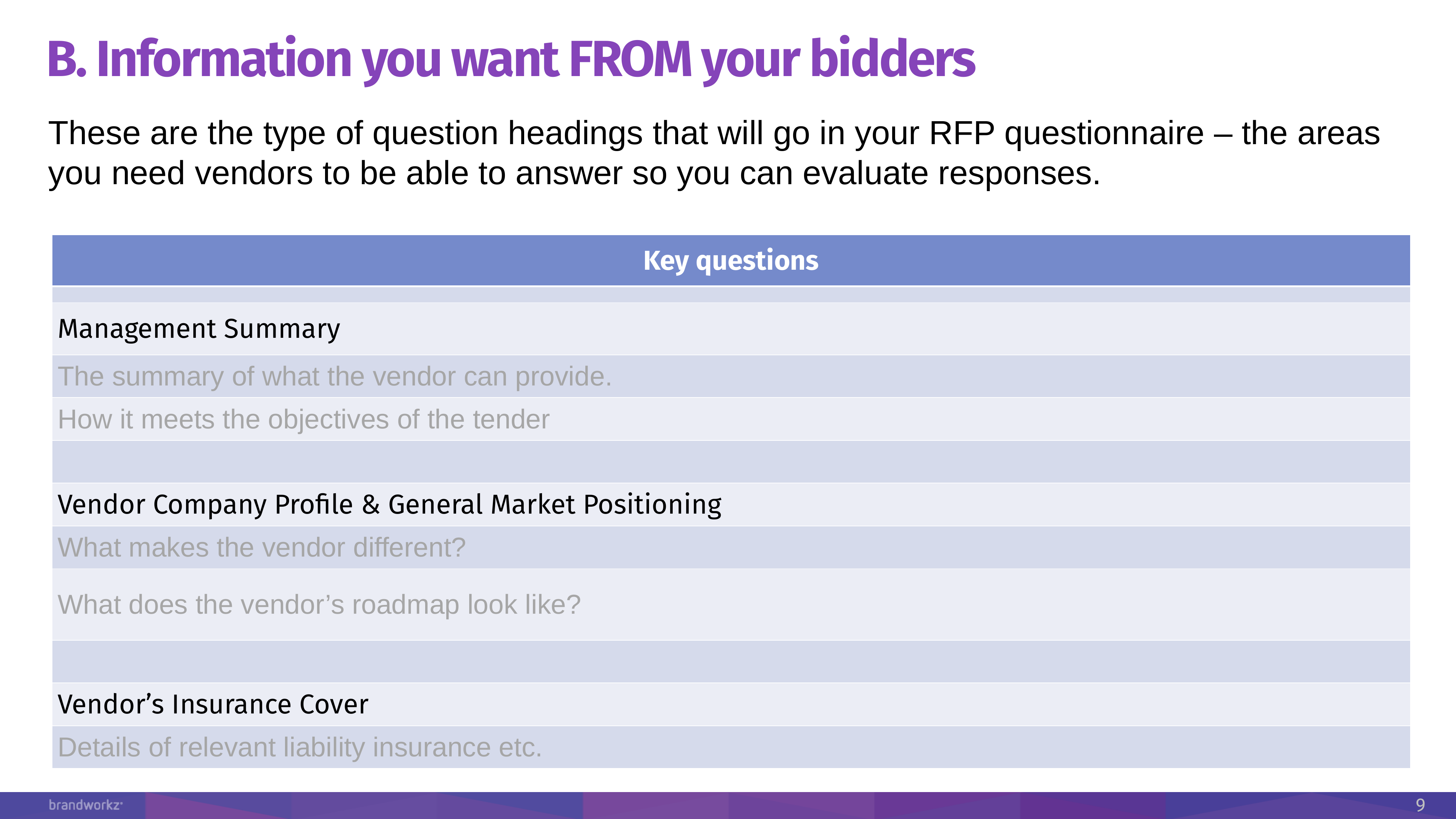

# B. Information you want FROM your bidders
These are the type of question headings that will go in your RFP questionnaire – the areas you need vendors to be able to answer so you can evaluate responses.
| Key questions |
| --- |
|  |
| Management Summary |
| The summary of what the vendor can provide. |
| How it meets the objectives of the tender |
|  |
| Vendor Company Profile & General Market Positioning |
| What makes the vendor different? |
| What does the vendor’s roadmap look like? |
|  |
| Vendor’s Insurance Cover |
| Details of relevant liability insurance etc. |